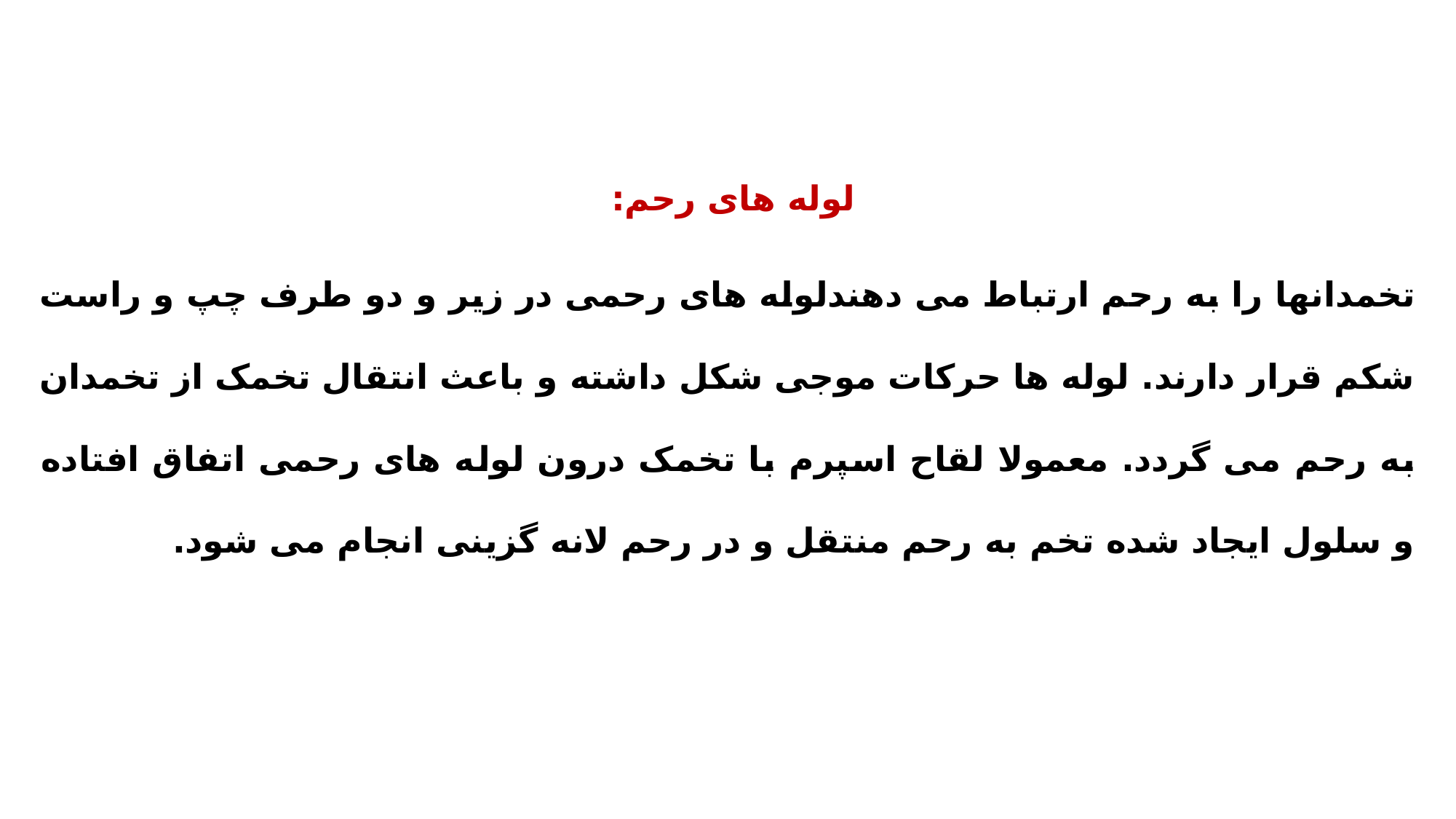

لوله های رحم:
تخمدانها را به رحم ارتباط می دهندلوله های رحمی در زیر و دو طرف چپ و راست شکم قرار دارند. لوله ها حرکات موجی شکل داشته و باعث انتقال تخمک از تخمدان به رحم می گردد. معمولا لقاح اسپرم با تخمک درون لوله های رحمی اتفاق افتاده و سلول ایجاد شده تخم به رحم منتقل و در رحم لانه گزینی انجام می شود.
14